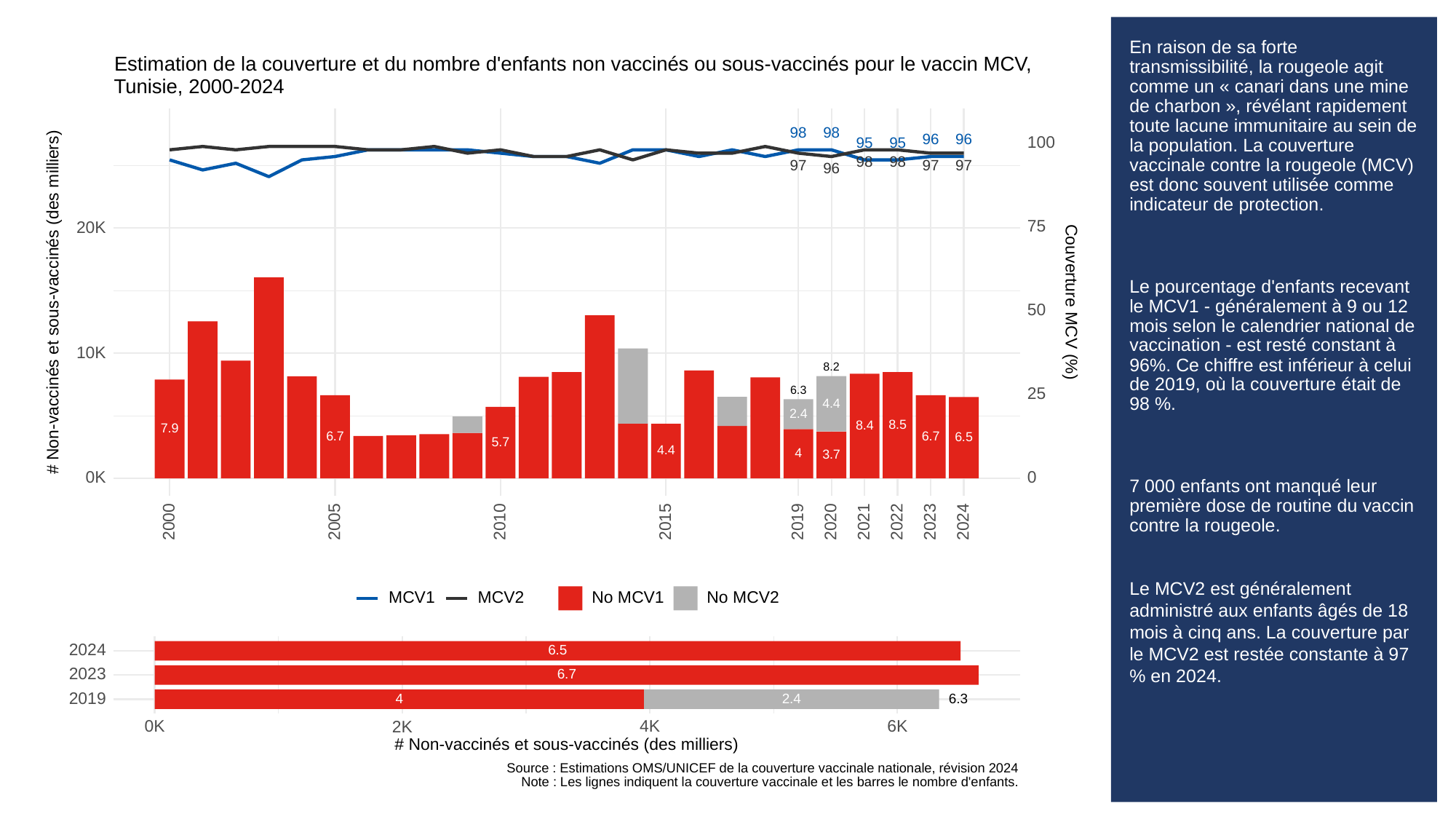

# En raison de sa forte transmissibilité, la rougeole agit comme un « canari dans une mine de charbon », révélant rapidement toute lacune immunitaire au sein de la population. La couverture vaccinale contre la rougeole (MCV) est donc souvent utilisée comme indicateur de protection.

Le pourcentage d'enfants recevant le MCV1 - généralement à 9 ou 12 mois selon le calendrier national de vaccination - est resté constant à 96%. Ce chiffre est inférieur à celui de 2019, où la couverture était de 98 %.

7 000 enfants ont manqué leur première dose de routine du vaccin contre la rougeole.

Le MCV2 est généralement administré aux enfants âgés de 18 mois à cinq ans. La couverture par le MCV2 est restée constante à 97 % en 2024.

Estimation de la couverture et du nombre d'enfants non vaccinés ou sous-vaccinés pour le vaccin MCV,
Tunisie, 2000-2024

98
98
96
96
100
95
95

98
98
97
97
97
96

75
20K

# Non-vaccinés et sous-vaccinés (des milliers)
Couverture MCV (%)
50

10K

8.2

6.3
25

4.4

2.4

8.5
8.4

7.9

6.7
6.7
6.5

5.7
4.4
4
3.7
0K
0

2023
2000
2005
2010
2015
2019
2020
2021
2022
2024

MCV1
MCV2
No MCV1
No MCV2

2024
6.5

2023
6.7

2019
6.3
2.4
4

0K
6K
2K
4K
# Non-vaccinés et sous-vaccinés (des milliers)
Source : Estimations OMS/UNICEF de la couverture vaccinale nationale, révision 2024
Note : Les lignes indiquent la couverture vaccinale et les barres le nombre d'enfants.